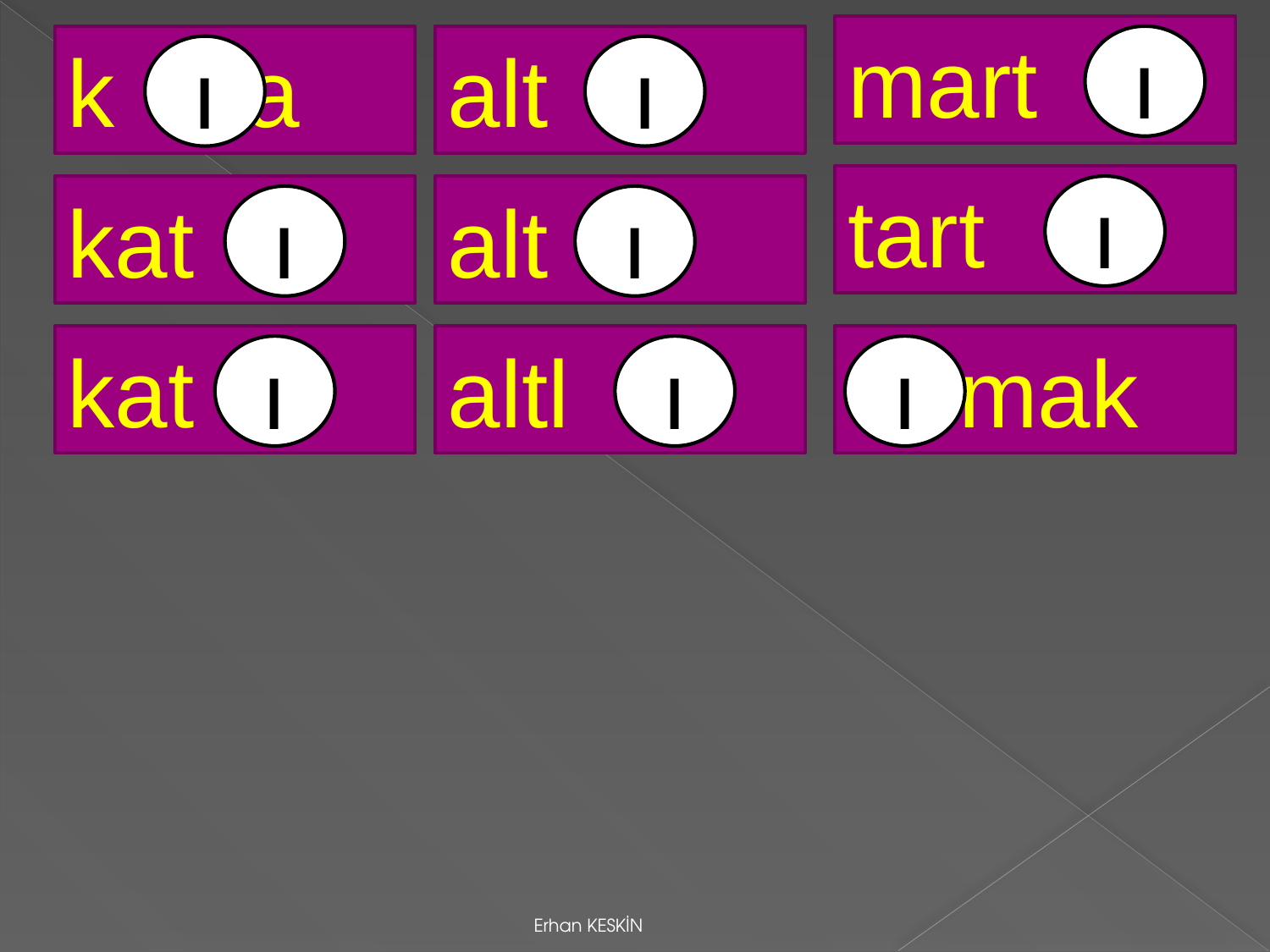

mart
k    ta
alt
ı
ı
ı
tart
kat
alt   n
ı
ı
ı
kat   l
altl   k
   rmak
ı
ı
ı
Erhan KESKİN